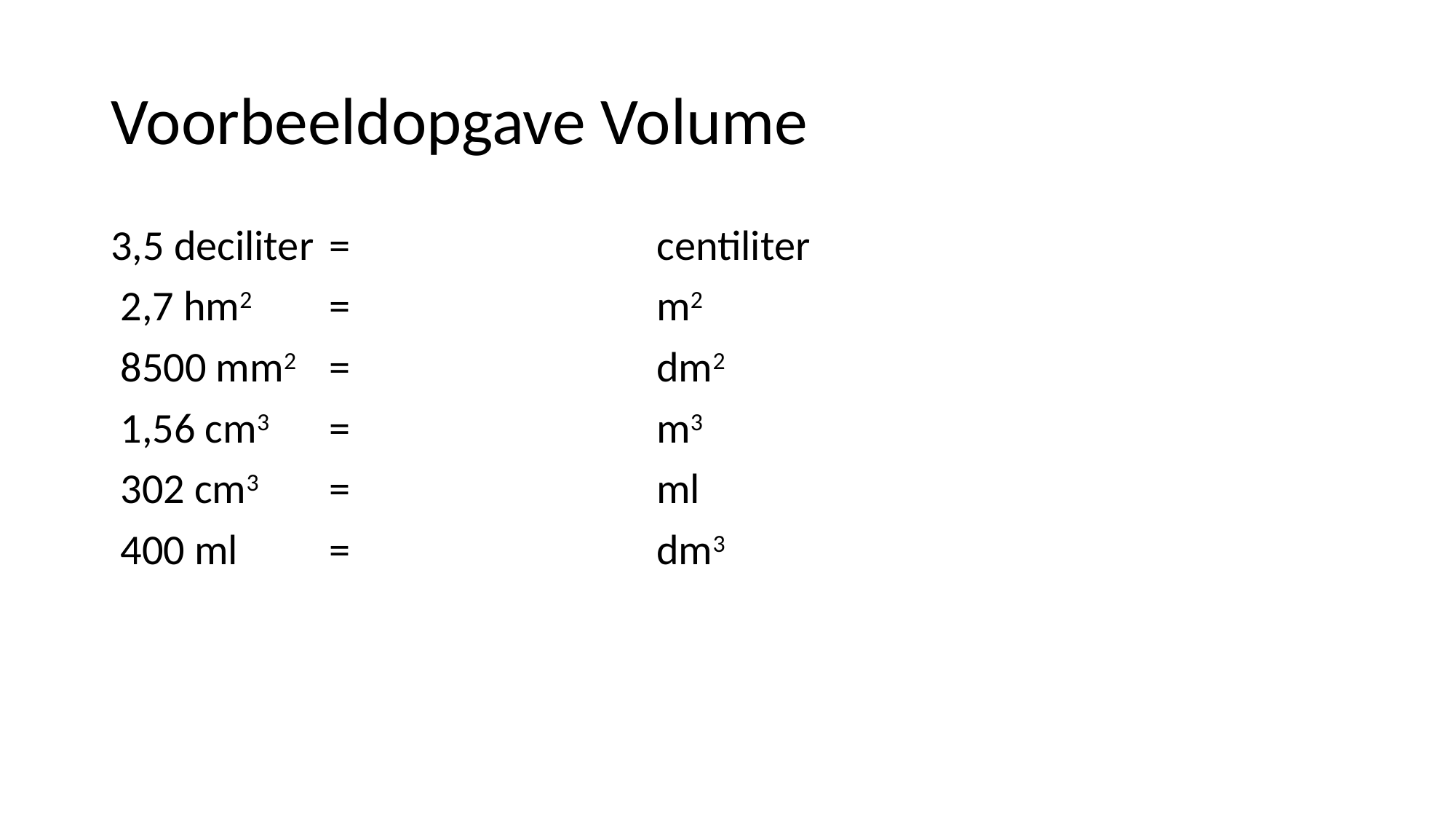

# Voorbeeldopgave Volume
3,5 deciliter	=			centiliter
 2,7 hm2	=	 		m2
 8500 mm2	=			dm2
 1,56 cm3	=			m3
 302 cm3	=			ml
 400 ml	=			dm3